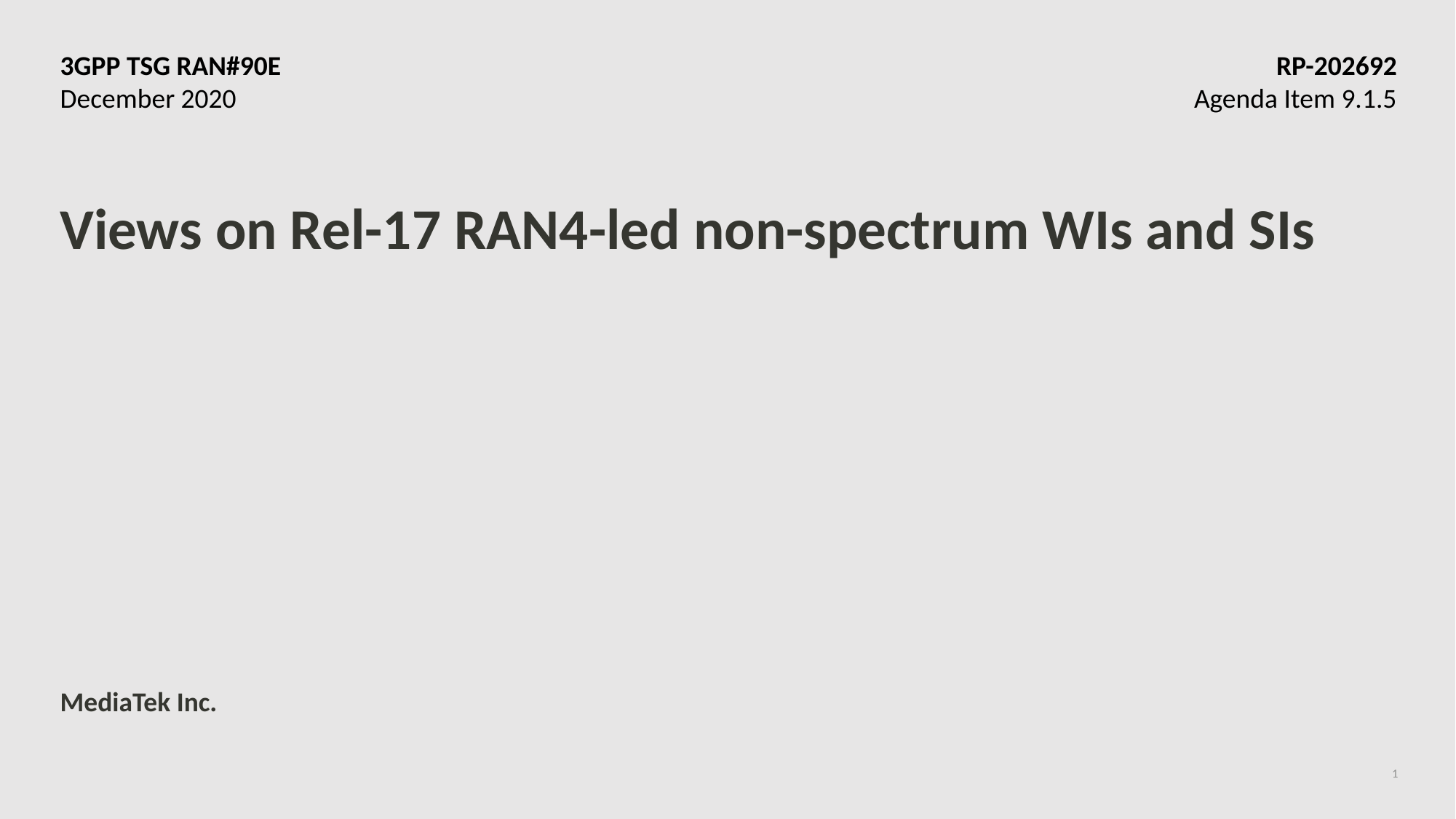

3GPP TSG RAN#90E	RP-202692
December 2020	Agenda Item 9.1.5
# Views on Rel-17 RAN4-led non-spectrum WIs and SIs

MediaTek Inc.
1